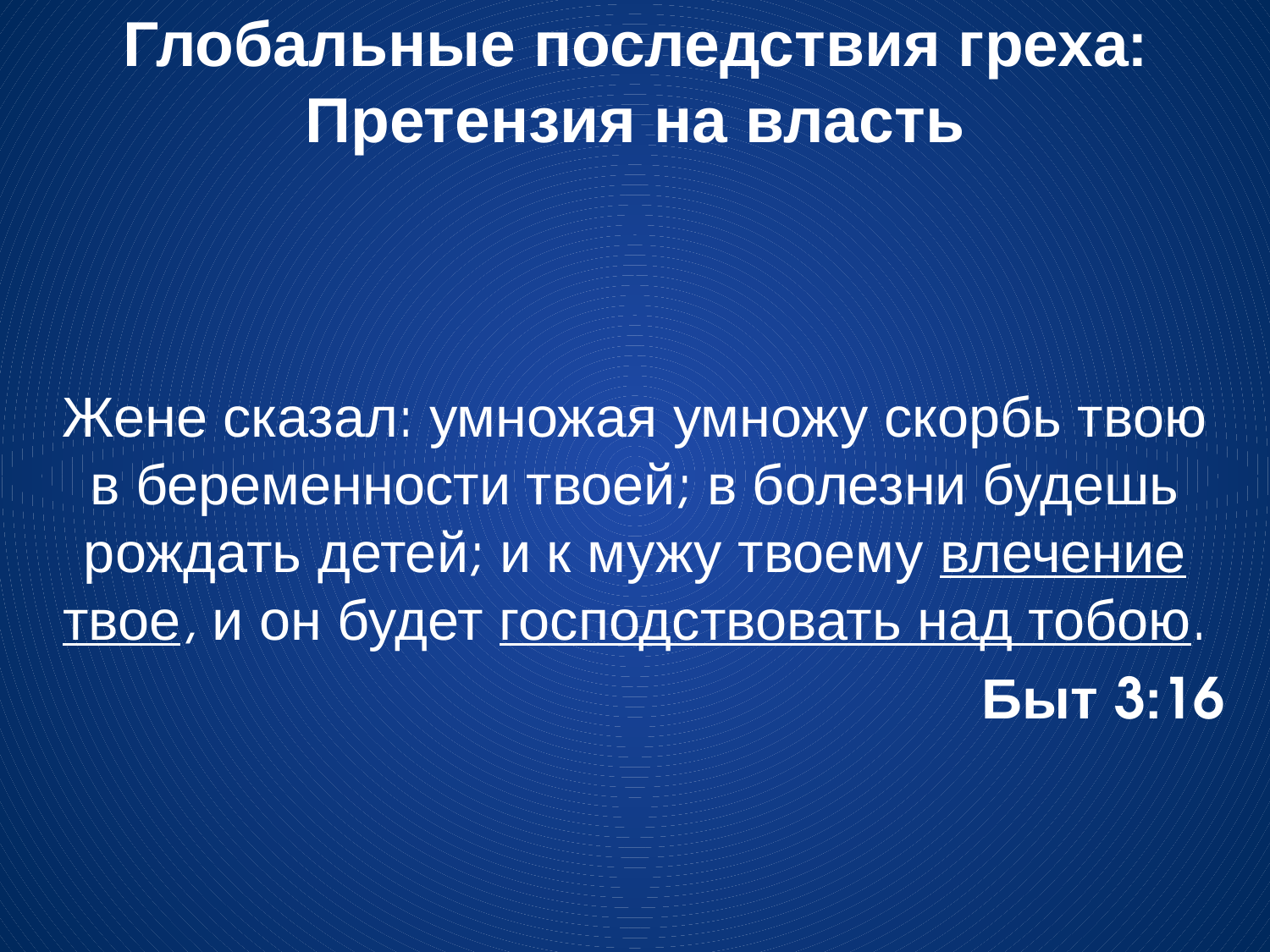

# Глобальные последствия греха: Претензия на власть
Жене сказал: умножая умножу скорбь твою в беременности твоей; в болезни будешь рождать детей; и к мужу твоему влечение твое, и он будет господствовать над тобою.
Быт 3:16